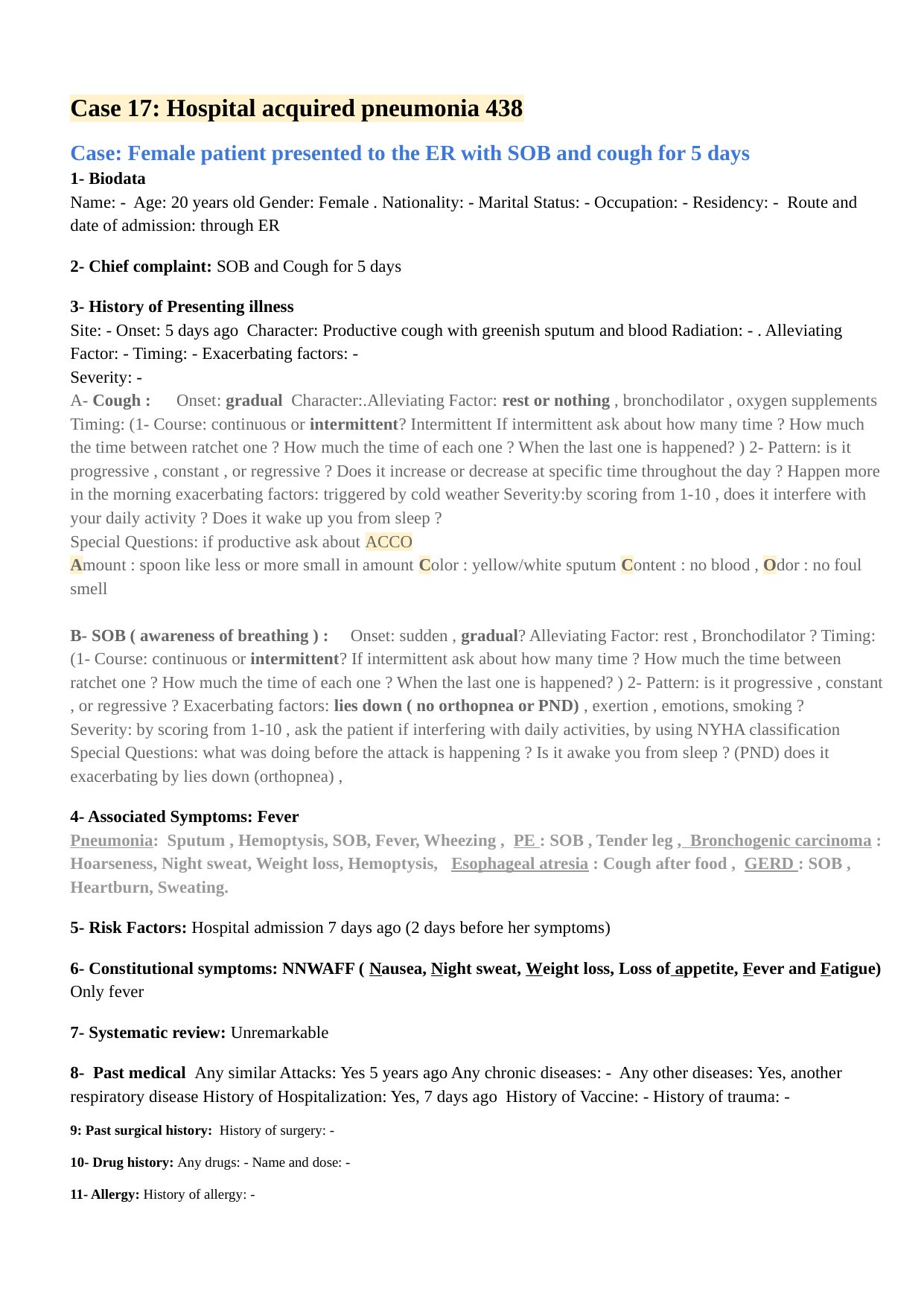

Case 17: Hospital acquired pneumonia 438

Case: Female patient presented to the ER with SOB and cough for 5 days
1- Biodata
Name: -  Age: 20 years old Gender: Female . Nationality: - Marital Status: - Occupation: - Residency: -  Route and date of admission: through ER

2- Chief complaint: SOB and Cough for 5 days

3- History of Presenting illness
Site: - Onset: 5 days ago  Character: Productive cough with greenish sputum and blood Radiation: - . Alleviating Factor: - Timing: - Exacerbating factors: -
Severity: -
A- Cough :      Onset: gradual  Character:.Alleviating Factor: rest or nothing , bronchodilator , oxygen supplements Timing: (1- Course: continuous or intermittent? Intermittent If intermittent ask about how many time ? How much the time between ratchet one ? How much the time of each one ? When the last one is happened? ) 2- Pattern: is it progressive , constant , or regressive ? Does it increase or decrease at specific time throughout the day ? Happen more in the morning exacerbating factors: triggered by cold weather Severity:by scoring from 1-10 , does it interfere with your daily activity ? Does it wake up you from sleep ?
Special Questions: if productive ask about ACCO
Amount : spoon like less or more small in amount Color : yellow/white sputum Content : no blood , Odor : no foul smell

B- SOB ( awareness of breathing ) :     Onset: sudden , gradual? Alleviating Factor: rest , Bronchodilator ? Timing: (1- Course: continuous or intermittent? If intermittent ask about how many time ? How much the time between ratchet one ? How much the time of each one ? When the last one is happened? ) 2- Pattern: is it progressive , constant , or regressive ? Exacerbating factors: lies down ( no orthopnea or PND) , exertion , emotions, smoking ?
Severity: by scoring from 1-10 , ask the patient if interfering with daily activities, by using NYHA classification Special Questions: what was doing before the attack is happening ? Is it awake you from sleep ? (PND) does it exacerbating by lies down (orthopnea) ,

4- Associated Symptoms: Fever
Pneumonia:  Sputum , Hemoptysis, SOB, Fever, Wheezing ,  PE : SOB , Tender leg ,  Bronchogenic carcinoma : Hoarseness, Night sweat, Weight loss, Hemoptysis,   Esophageal atresia : Cough after food ,  GERD : SOB , Heartburn, Sweating.

5- Risk Factors: Hospital admission 7 days ago (2 days before her symptoms)

6- Constitutional symptoms: NNWAFF ( Nausea, Night sweat, Weight loss, Loss of appetite, Fever and Fatigue)
Only fever

7- Systematic review: Unremarkable

8-  Past medical  Any similar Attacks: Yes 5 years ago Any chronic diseases: -  Any other diseases: Yes, another respiratory disease History of Hospitalization: Yes, 7 days ago  History of Vaccine: - History of trauma: -

9: Past surgical history:  History of surgery: -

10- Drug history: Any drugs: - Name and dose: -

11- Allergy: History of allergy: -